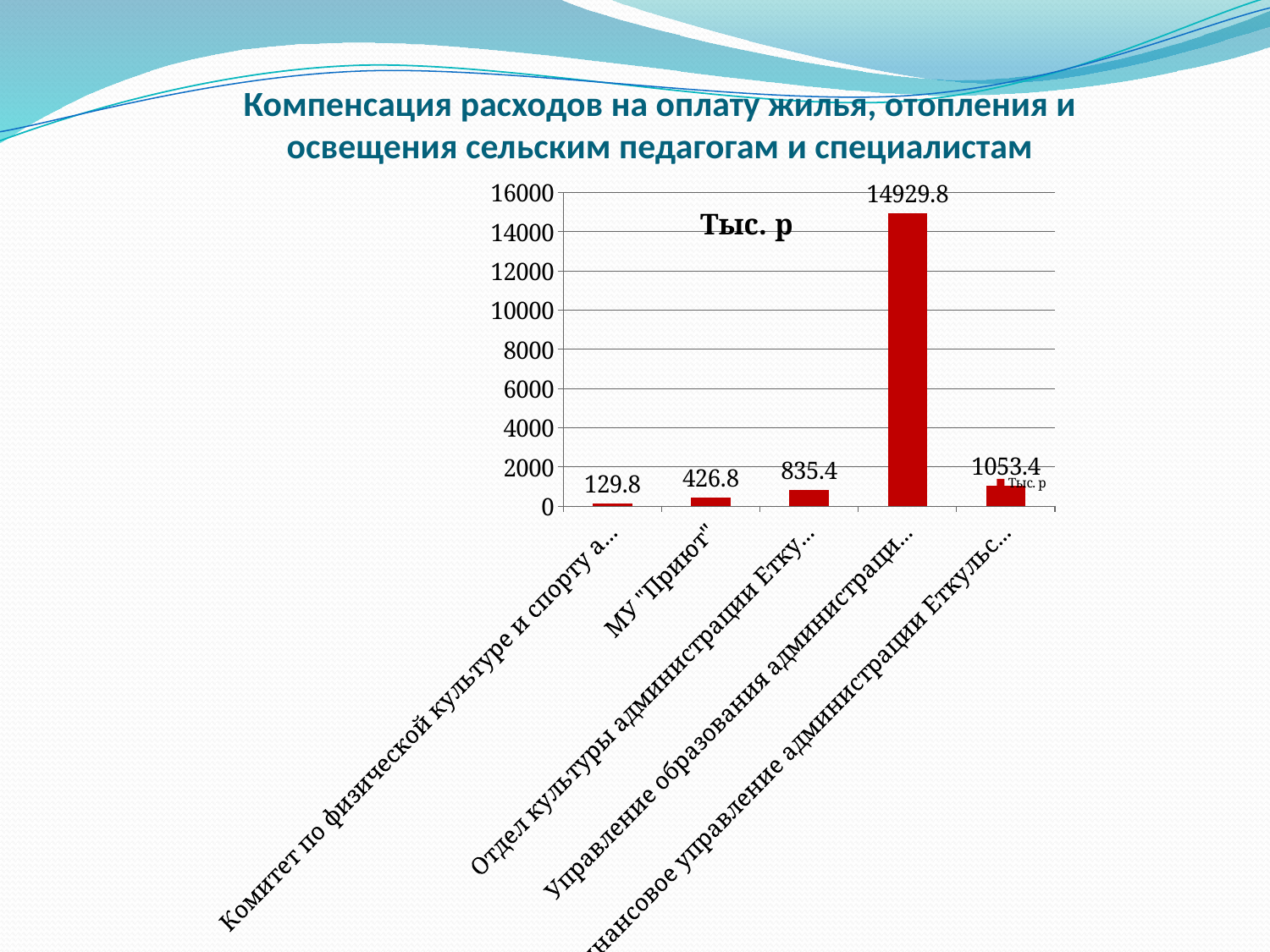

# Компенсация расходов на оплату жилья, отопления и освещения сельским педагогам и специалистам

### Chart:

| Category | Тыс. р |
|---|---|
| Комитет по физической культуре и спорту администрации Еткульского муниципального района | 129.8 |
| МУ "Приют" | 426.8 |
| Отдел культуры администрации Еткульского муниципального района | 835.4 |
| Управление образования администрации Еткульского муниципального района | 14929.8 |
| Финансовое управление администрации Еткульского муниципального района ( для сельских поселений) | 1053.4 |